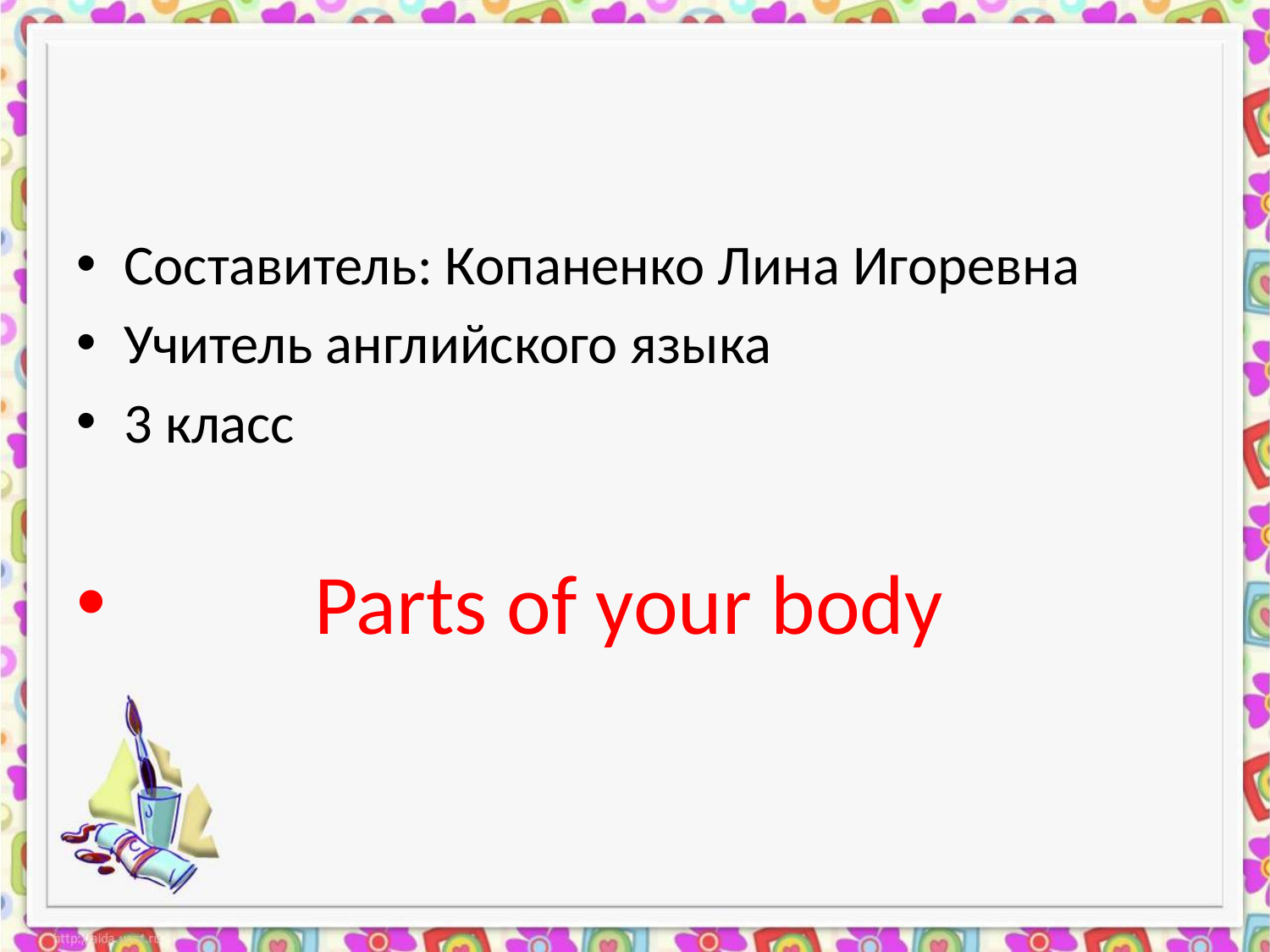

#
Составитель: Копаненко Лина Игоревна
Учитель английского языка
3 класс

          Parts of your body